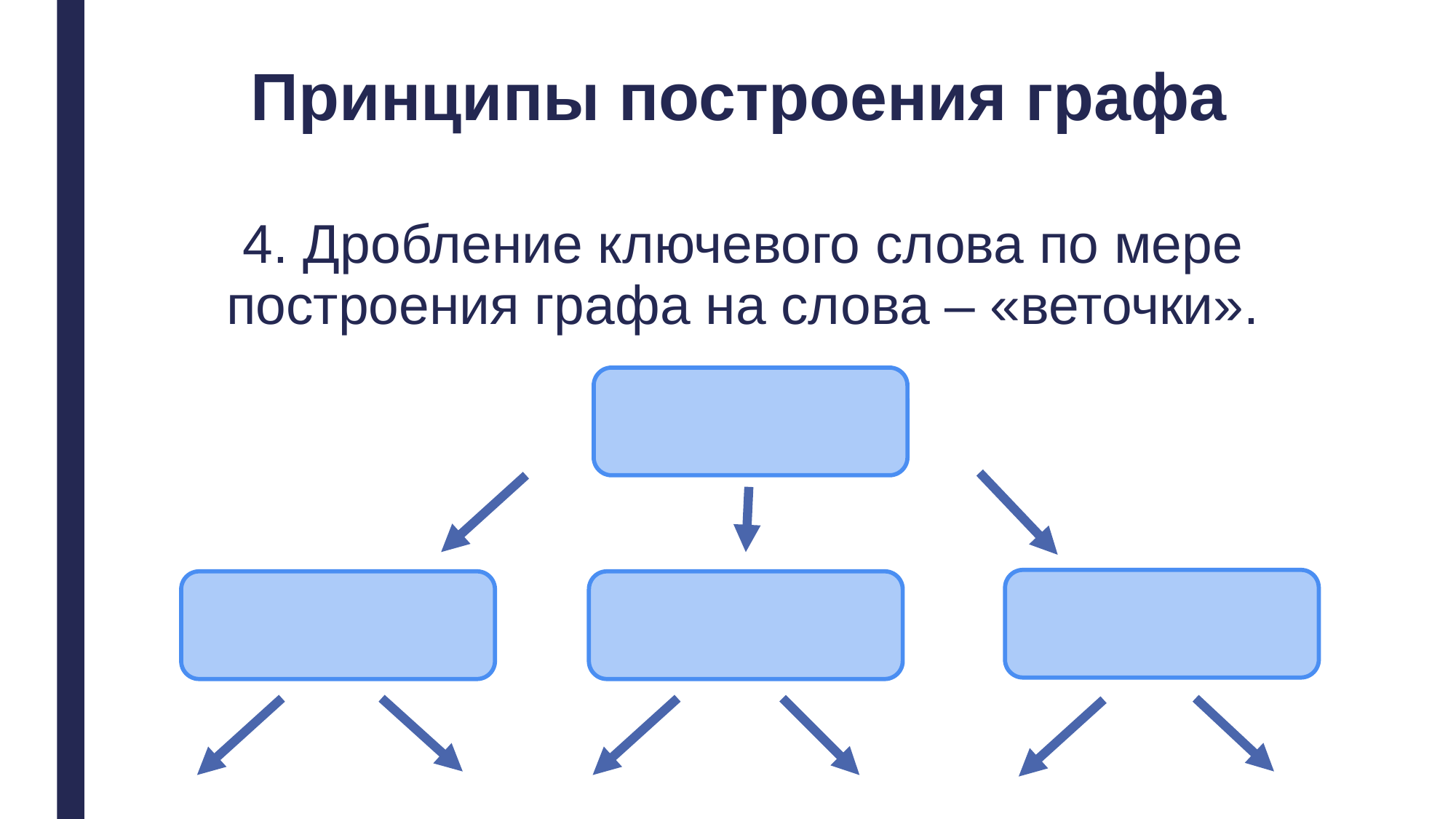

Принципы построения графа
4. Дробление ключевого слова по мере построения графа на слова – «веточки».